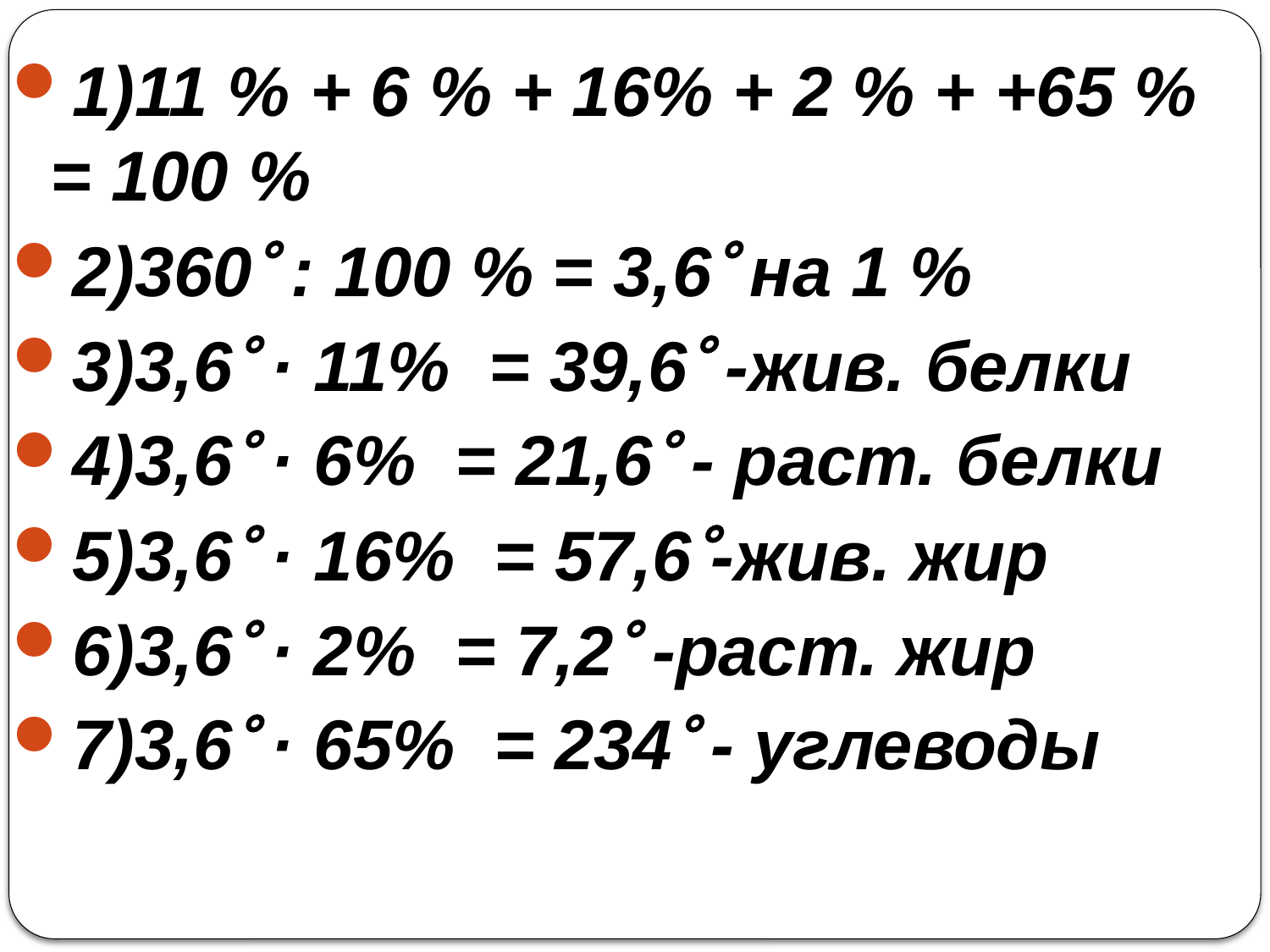

1)11 % + 6 % + 16% + 2 % + +65 %  = 100 %
2)360° : 100 % = 3,6° на 1 %
3)3,6° · 11%  = 39,6° -жив. белки
4)3,6° · 6%  = 21,6° - раст. белки
5)3,6° · 16%  = 57,6°-жив. жир
6)3,6° · 2%  = 7,2° -раст. жир
7)3,6° · 65%  = 234° - углеводы